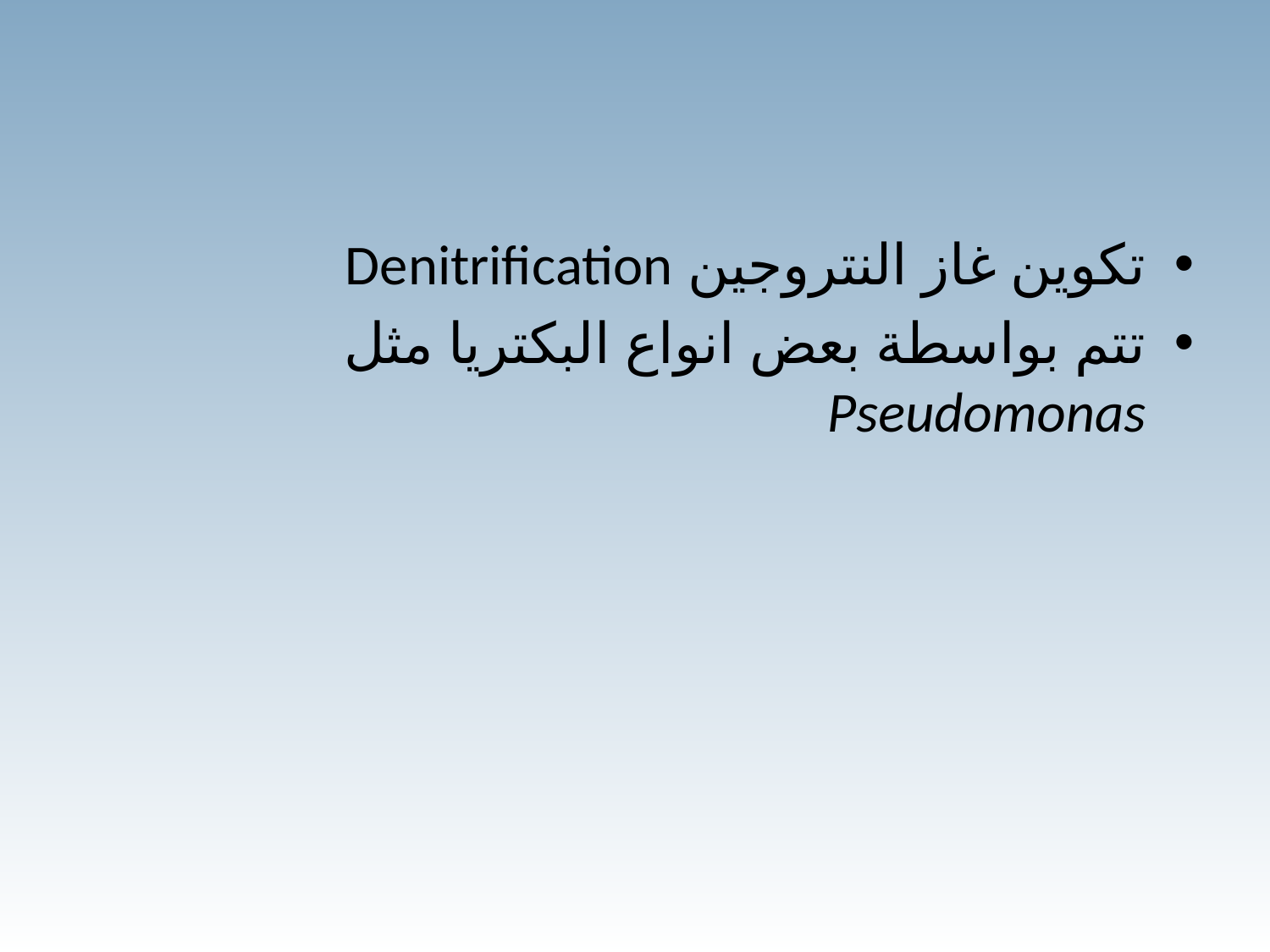

#
تكوين غاز النتروجين Denitrification
تتم بواسطة بعض انواع البكتريا مثل Pseudomonas